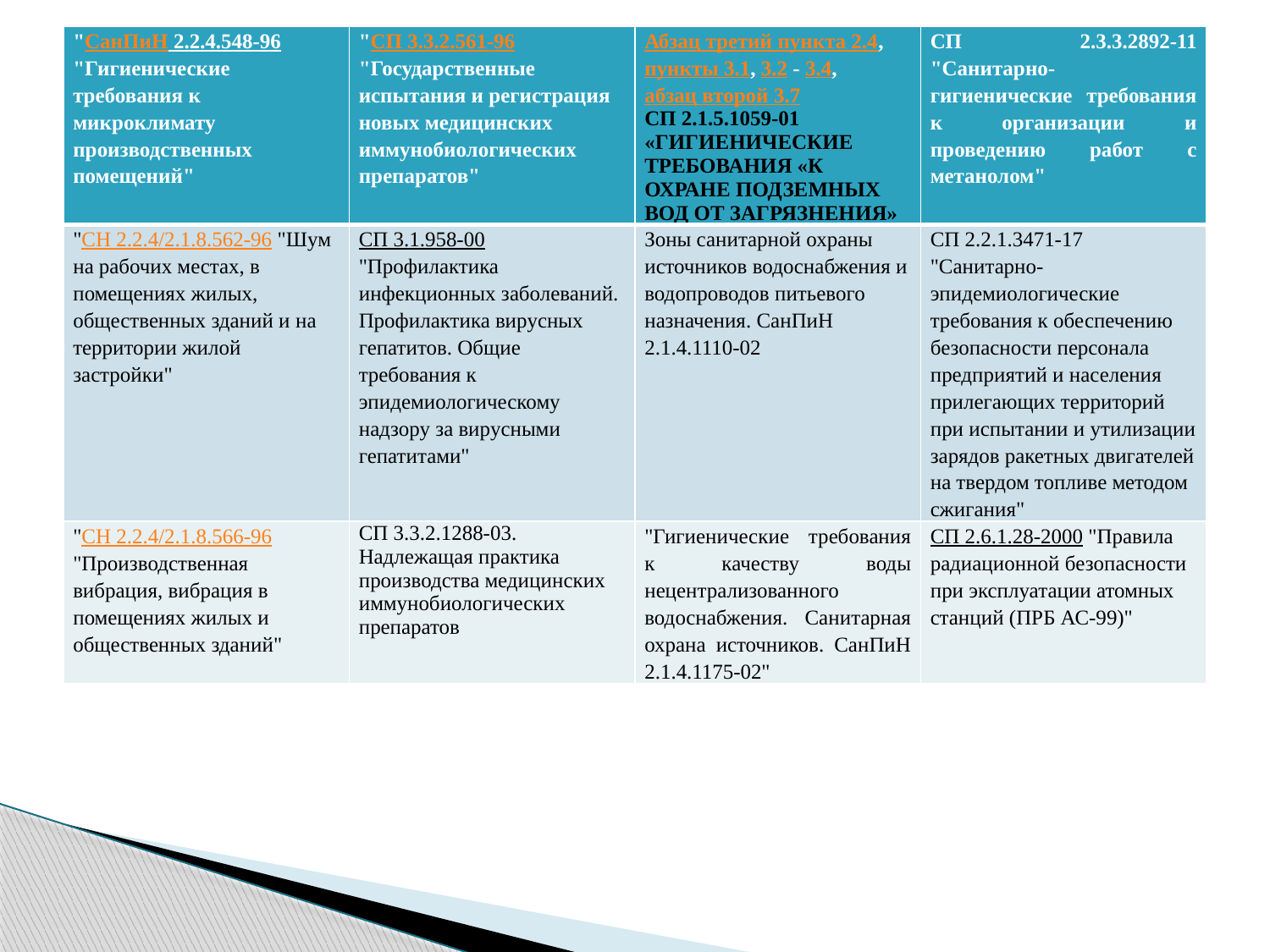

| "СанПиН 2.2.4.548-96 "Гигиенические требования к микроклимату производственных помещений" | "СП 3.3.2.561-96 "Государственные испытания и регистрация новых медицинских иммунобиологических препаратов" | Абзац третий пункта 2.4, пункты 3.1, 3.2 - 3.4, абзац второй 3.7 СП 2.1.5.1059-01 «ГИГИЕНИЧЕСКИЕ ТРЕБОВАНИЯ «К ОХРАНЕ ПОДЗЕМНЫХ ВОД ОТ ЗАГРЯЗНЕНИЯ» | СП 2.3.3.2892-11 "Санитарно-гигиенические требования к организации и проведению работ с метанолом" |
| --- | --- | --- | --- |
| "СН 2.2.4/2.1.8.562-96 "Шум на рабочих местах, в помещениях жилых, общественных зданий и на территории жилой застройки" | СП 3.1.958-00 "Профилактика инфекционных заболеваний. Профилактика вирусных гепатитов. Общие требования к эпидемиологическому надзору за вирусными гепатитами" | Зоны санитарной охраны источников водоснабжения и водопроводов питьевого назначения. СанПиН 2.1.4.1110-02 | СП 2.2.1.3471-17 "Санитарно-эпидемиологические требования к обеспечению безопасности персонала предприятий и населения прилегающих территорий при испытании и утилизации зарядов ракетных двигателей на твердом топливе методом сжигания" |
| "СН 2.2.4/2.1.8.566-96 "Производственная вибрация, вибрация в помещениях жилых и общественных зданий" | СП 3.3.2.1288-03. Надлежащая практика производства медицинских иммунобиологических препаратов | "Гигиенические требования к качеству воды нецентрализованного водоснабжения. Санитарная охрана источников. СанПиН 2.1.4.1175-02" | СП 2.6.1.28-2000 "Правила радиационной безопасности при эксплуатации атомных станций (ПРБ АС-99)" |